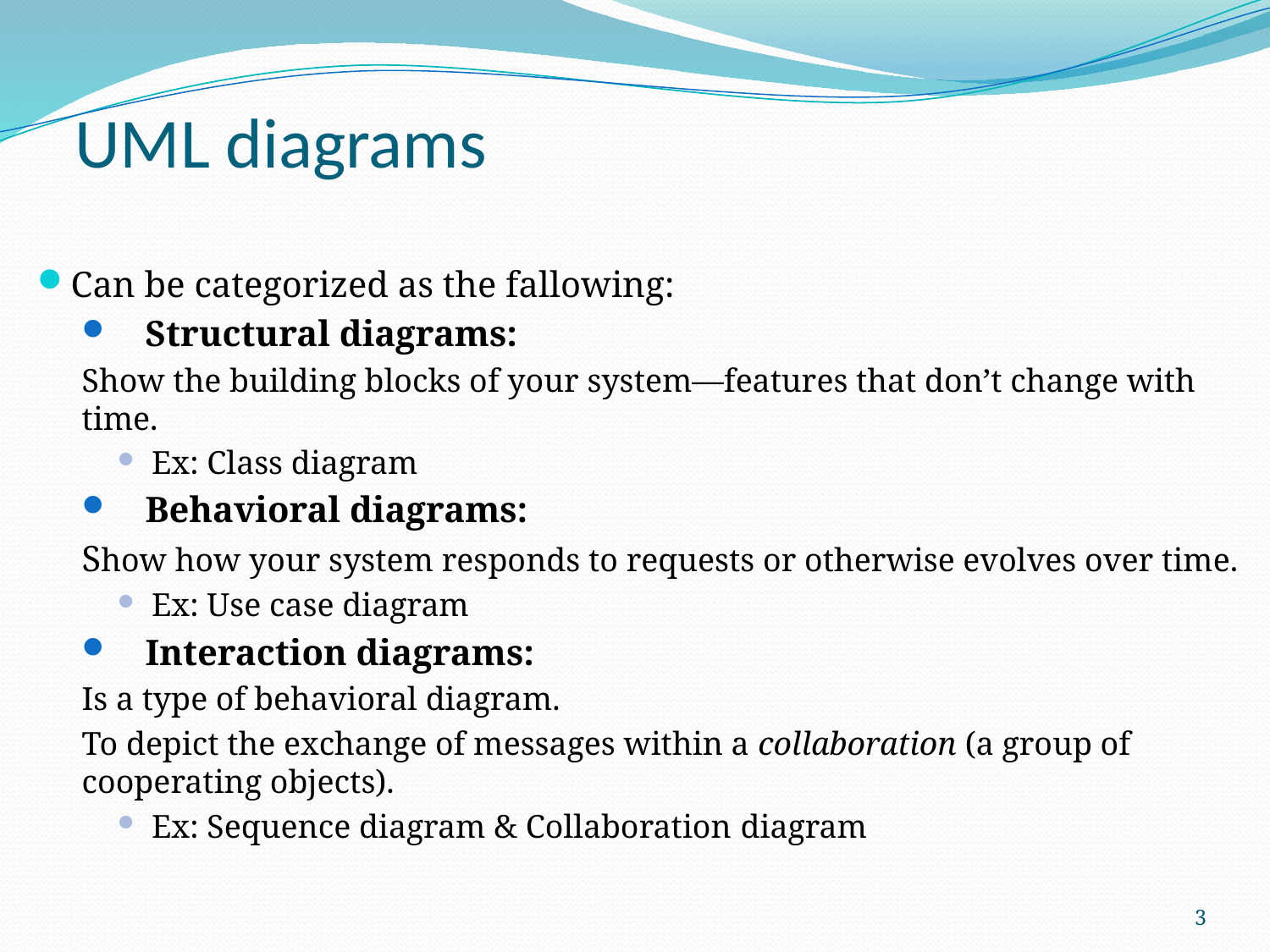

# UML diagrams
Can be categorized as the fallowing:
Structural diagrams:
Show the building blocks of your system—features that don’t change with time.
Ex: Class diagram
Behavioral diagrams:
Show how your system responds to requests or otherwise evolves over time.
Ex: Use case diagram
Interaction diagrams:
Is a type of behavioral diagram.
To depict the exchange of messages within a collaboration (a group of cooperating objects).
Ex: Sequence diagram & Collaboration diagram
3